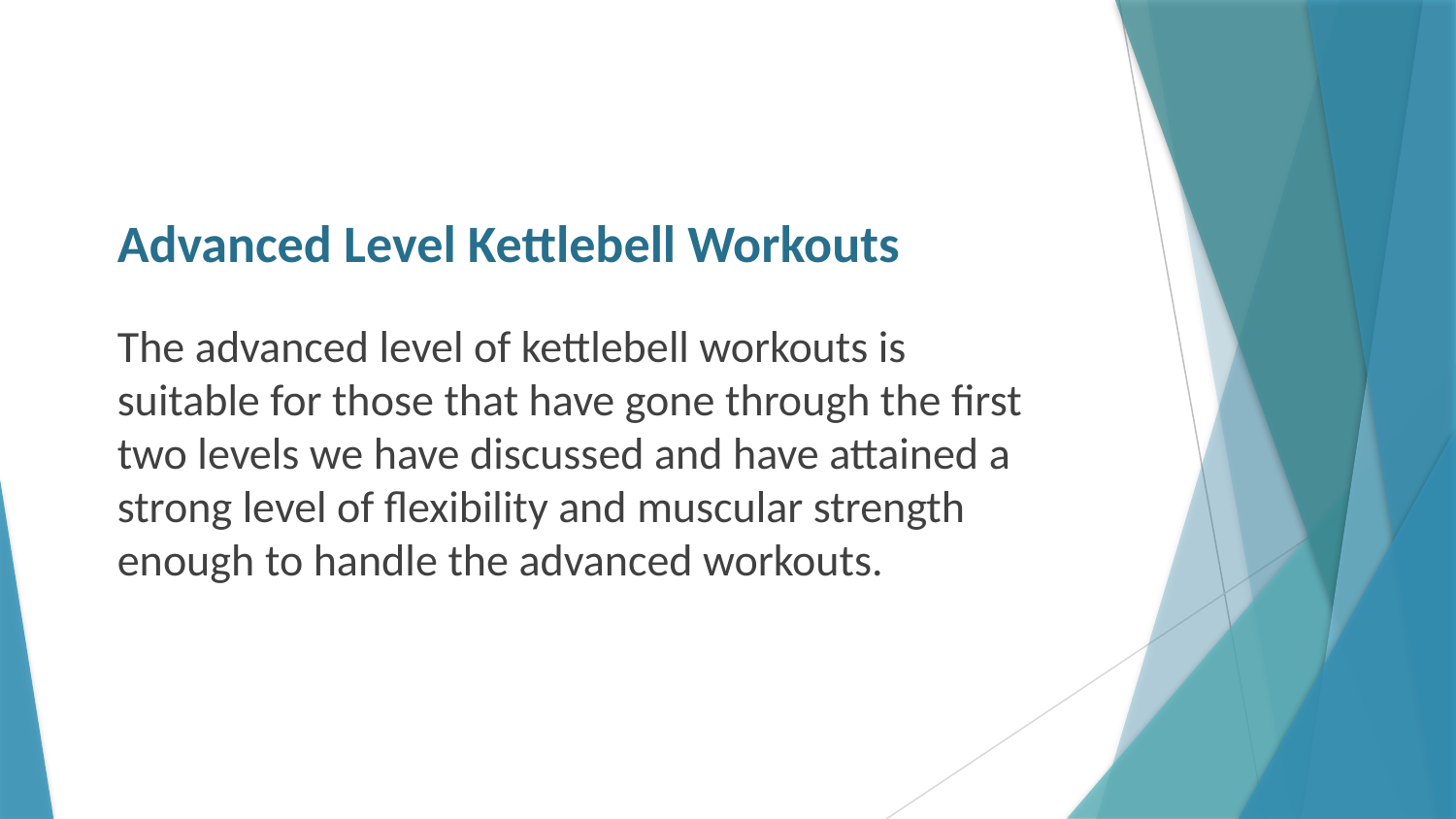

# Advanced Level Kettlebell Workouts
The advanced level of kettlebell workouts is suitable for those that have gone through the first two levels we have discussed and have attained a strong level of flexibility and muscular strength enough to handle the advanced workouts.